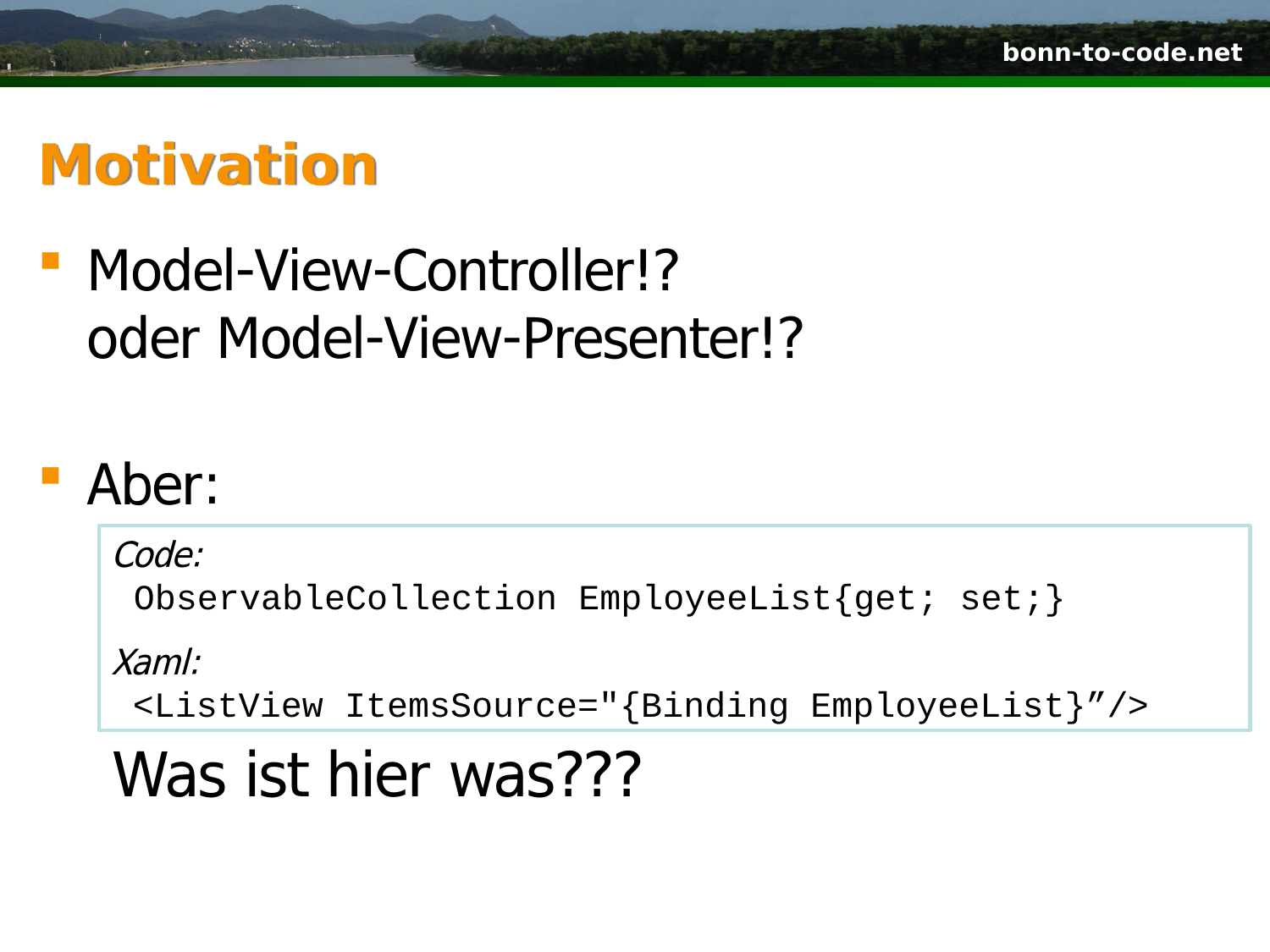

# Motivation
Model-View-Controller!?
oder Model-View-Presenter!?
Aber:

Was ist hier was???
Code:
  ObservableCollection EmployeeList{get; set;}

Xaml:
 <ListView ItemsSource="{Binding EmployeeList}”/>